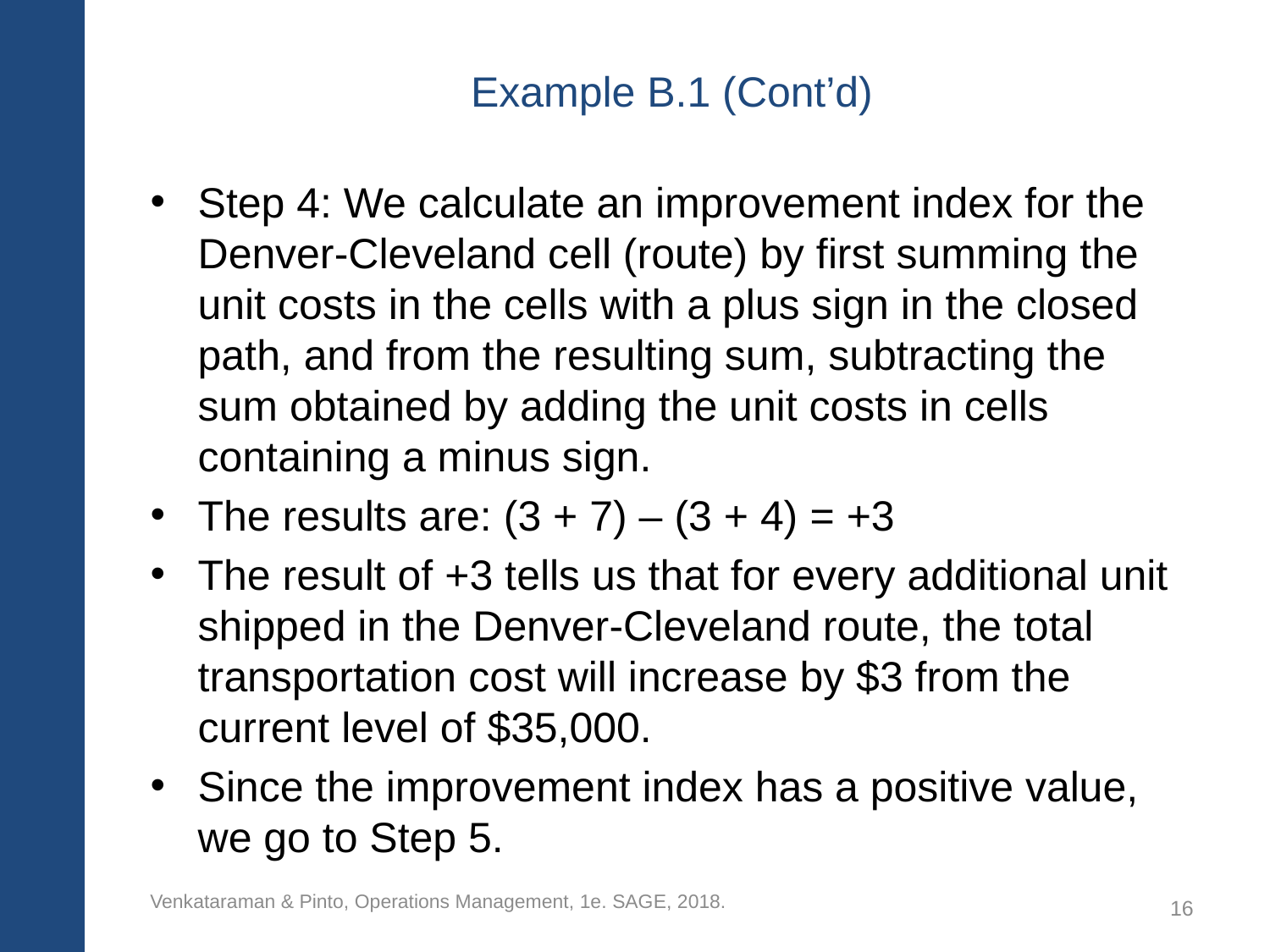

# Example B.1 (Cont’d)
Step 4: We calculate an improvement index for the Denver-Cleveland cell (route) by first summing the unit costs in the cells with a plus sign in the closed path, and from the resulting sum, subtracting the sum obtained by adding the unit costs in cells containing a minus sign.
The results are: (3 + 7) – (3 + 4) = +3
The result of +3 tells us that for every additional unit shipped in the Denver-Cleveland route, the total transportation cost will increase by $3 from the current level of $35,000.
Since the improvement index has a positive value, we go to Step 5.
Venkataraman & Pinto, Operations Management, 1e. SAGE, 2018.
16